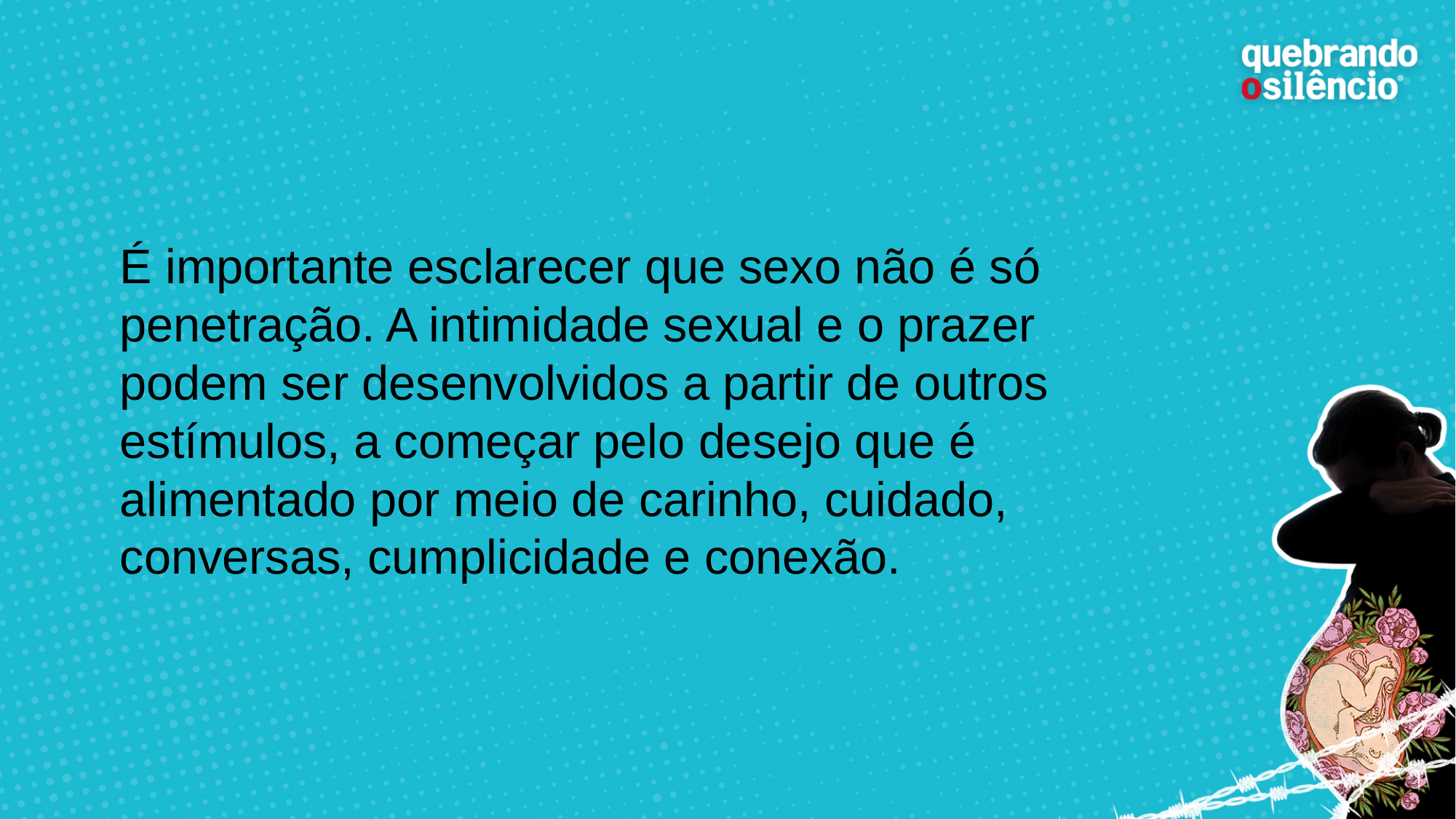

É importante esclarecer que sexo não é só penetração. A intimidade sexual e o prazer podem ser desenvolvidos a partir de outros estímulos, a começar pelo desejo que é alimentado por meio de carinho, cuidado, conversas, cumplicidade e conexão.